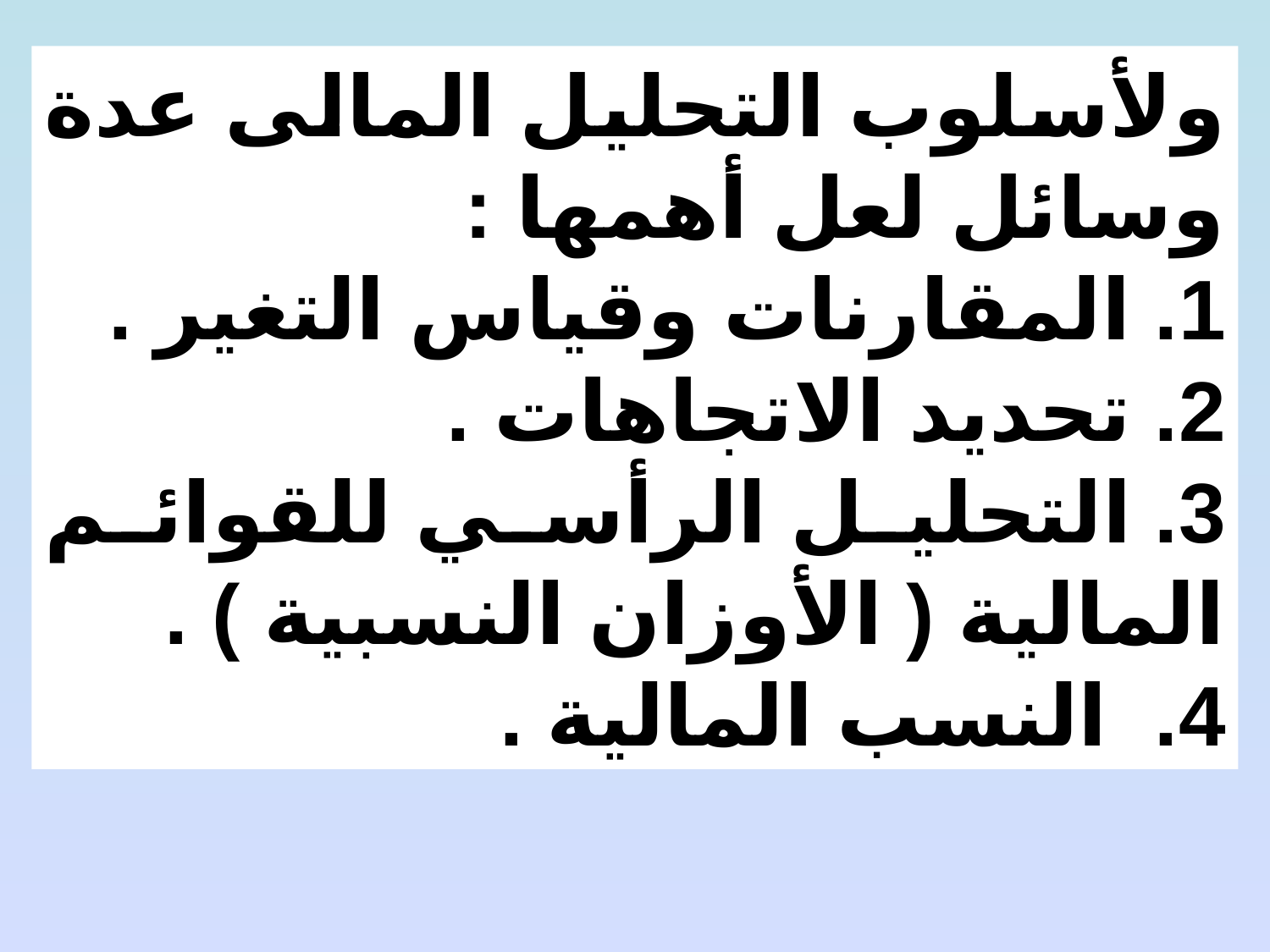

ولأسلوب التحليل المالى عدة وسائل لعل أهمها :
1. المقارنات وقياس التغير .
2. تحديد الاتجاهات .
3. التحليل الرأسي للقوائم المالية ( الأوزان النسبية ) .
4.  النسب المالية .